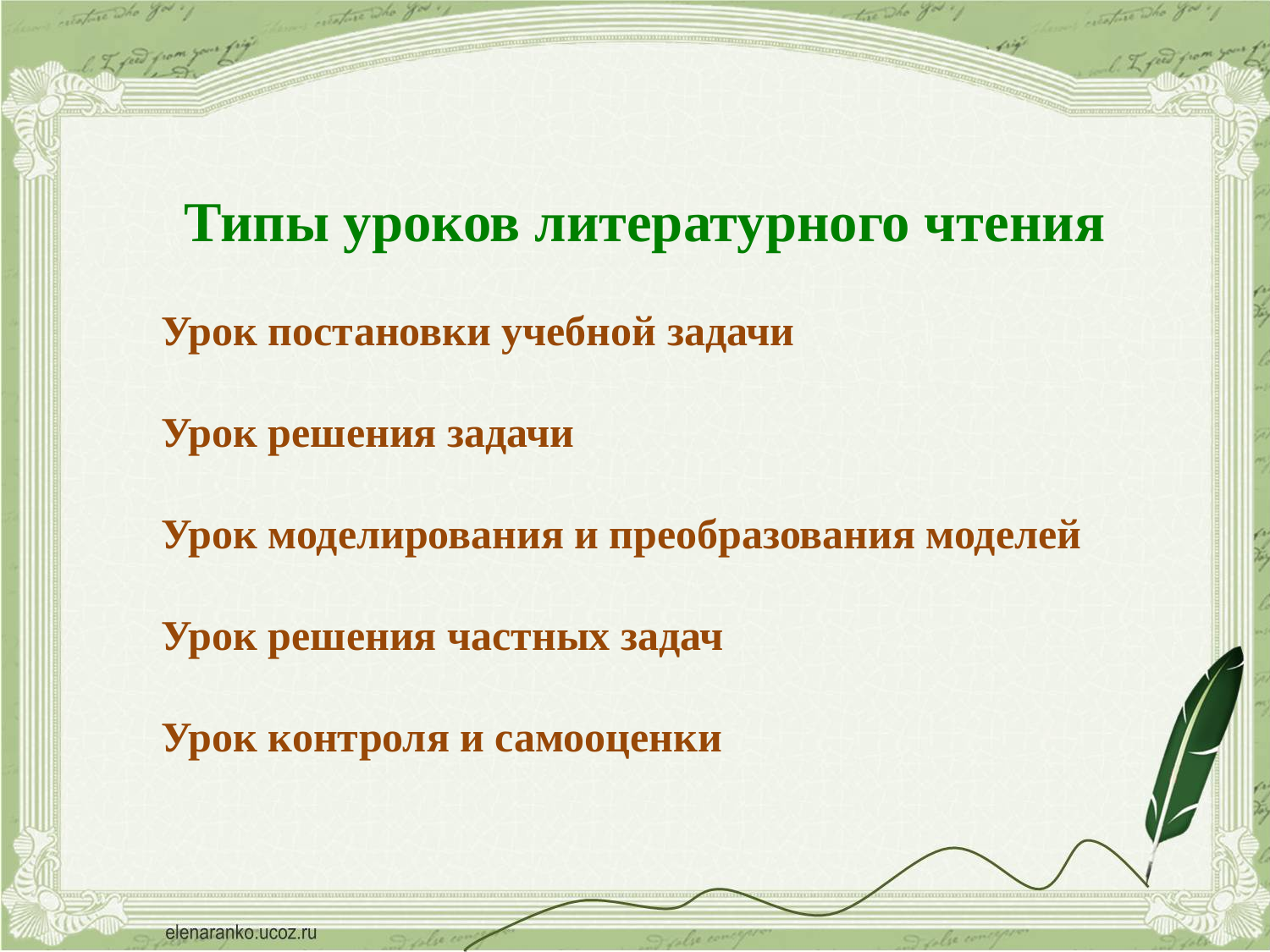

Типы уроков литературного чтения

Урок постановки учебной задачи

Урок решения задачи

Урок моделирования и преобразования моделей

Урок решения частных задач

Урок контроля и самооценки